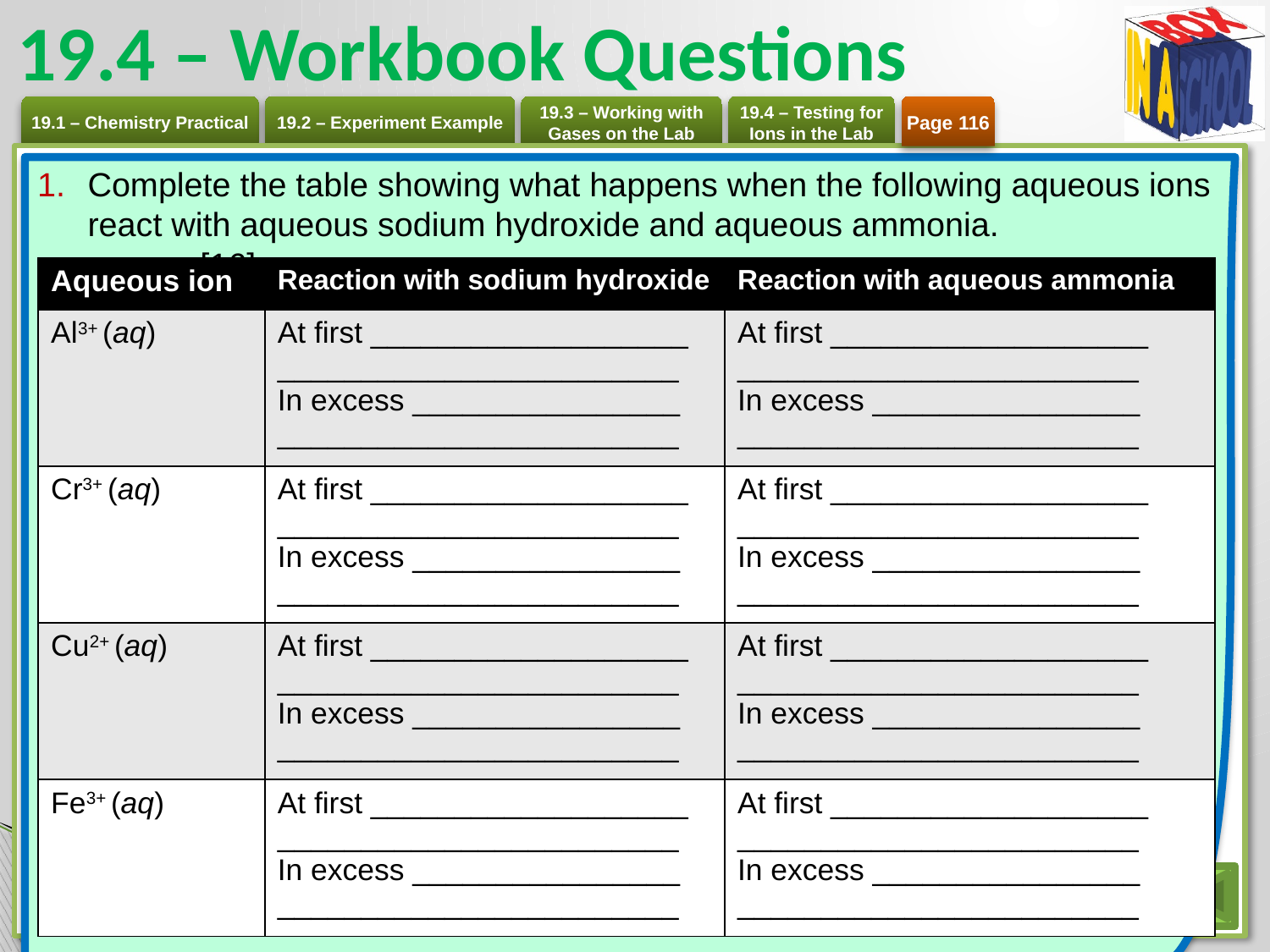

# 19.4 – Workbook Questions
Page 116
Complete the table showing what happens when the following aqueous ions react with aqueous sodium hydroxide and aqueous ammonia.	[16]
| Aqueous ion | Reaction with sodium hydroxide | Reaction with aqueous ammonia |
| --- | --- | --- |
| Al3+ (aq) | At first \_\_\_\_\_\_\_\_\_\_\_\_\_\_\_\_\_\_\_ \_\_\_\_\_\_\_\_\_\_\_\_\_\_\_\_\_\_\_\_\_\_\_\_ In excess \_\_\_\_\_\_\_\_\_\_\_\_\_\_\_\_ \_\_\_\_\_\_\_\_\_\_\_\_\_\_\_\_\_\_\_\_\_\_\_\_ | At first \_\_\_\_\_\_\_\_\_\_\_\_\_\_\_\_\_\_\_ \_\_\_\_\_\_\_\_\_\_\_\_\_\_\_\_\_\_\_\_\_\_\_\_ In excess \_\_\_\_\_\_\_\_\_\_\_\_\_\_\_\_ \_\_\_\_\_\_\_\_\_\_\_\_\_\_\_\_\_\_\_\_\_\_\_\_ |
| Cr3+ (aq) | At first \_\_\_\_\_\_\_\_\_\_\_\_\_\_\_\_\_\_\_ \_\_\_\_\_\_\_\_\_\_\_\_\_\_\_\_\_\_\_\_\_\_\_\_ In excess \_\_\_\_\_\_\_\_\_\_\_\_\_\_\_\_ \_\_\_\_\_\_\_\_\_\_\_\_\_\_\_\_\_\_\_\_\_\_\_\_ | At first \_\_\_\_\_\_\_\_\_\_\_\_\_\_\_\_\_\_\_ \_\_\_\_\_\_\_\_\_\_\_\_\_\_\_\_\_\_\_\_\_\_\_\_ In excess \_\_\_\_\_\_\_\_\_\_\_\_\_\_\_\_ \_\_\_\_\_\_\_\_\_\_\_\_\_\_\_\_\_\_\_\_\_\_\_\_ |
| Cu2+ (aq) | At first \_\_\_\_\_\_\_\_\_\_\_\_\_\_\_\_\_\_\_ \_\_\_\_\_\_\_\_\_\_\_\_\_\_\_\_\_\_\_\_\_\_\_\_ In excess \_\_\_\_\_\_\_\_\_\_\_\_\_\_\_\_ \_\_\_\_\_\_\_\_\_\_\_\_\_\_\_\_\_\_\_\_\_\_\_\_ | At first \_\_\_\_\_\_\_\_\_\_\_\_\_\_\_\_\_\_\_ \_\_\_\_\_\_\_\_\_\_\_\_\_\_\_\_\_\_\_\_\_\_\_\_ In excess \_\_\_\_\_\_\_\_\_\_\_\_\_\_\_\_ \_\_\_\_\_\_\_\_\_\_\_\_\_\_\_\_\_\_\_\_\_\_\_\_ |
| Fe3+ (aq) | At first \_\_\_\_\_\_\_\_\_\_\_\_\_\_\_\_\_\_\_ \_\_\_\_\_\_\_\_\_\_\_\_\_\_\_\_\_\_\_\_\_\_\_\_ In excess \_\_\_\_\_\_\_\_\_\_\_\_\_\_\_\_ \_\_\_\_\_\_\_\_\_\_\_\_\_\_\_\_\_\_\_\_\_\_\_\_ | At first \_\_\_\_\_\_\_\_\_\_\_\_\_\_\_\_\_\_\_ \_\_\_\_\_\_\_\_\_\_\_\_\_\_\_\_\_\_\_\_\_\_\_\_ In excess \_\_\_\_\_\_\_\_\_\_\_\_\_\_\_\_ \_\_\_\_\_\_\_\_\_\_\_\_\_\_\_\_\_\_\_\_\_\_\_\_ |